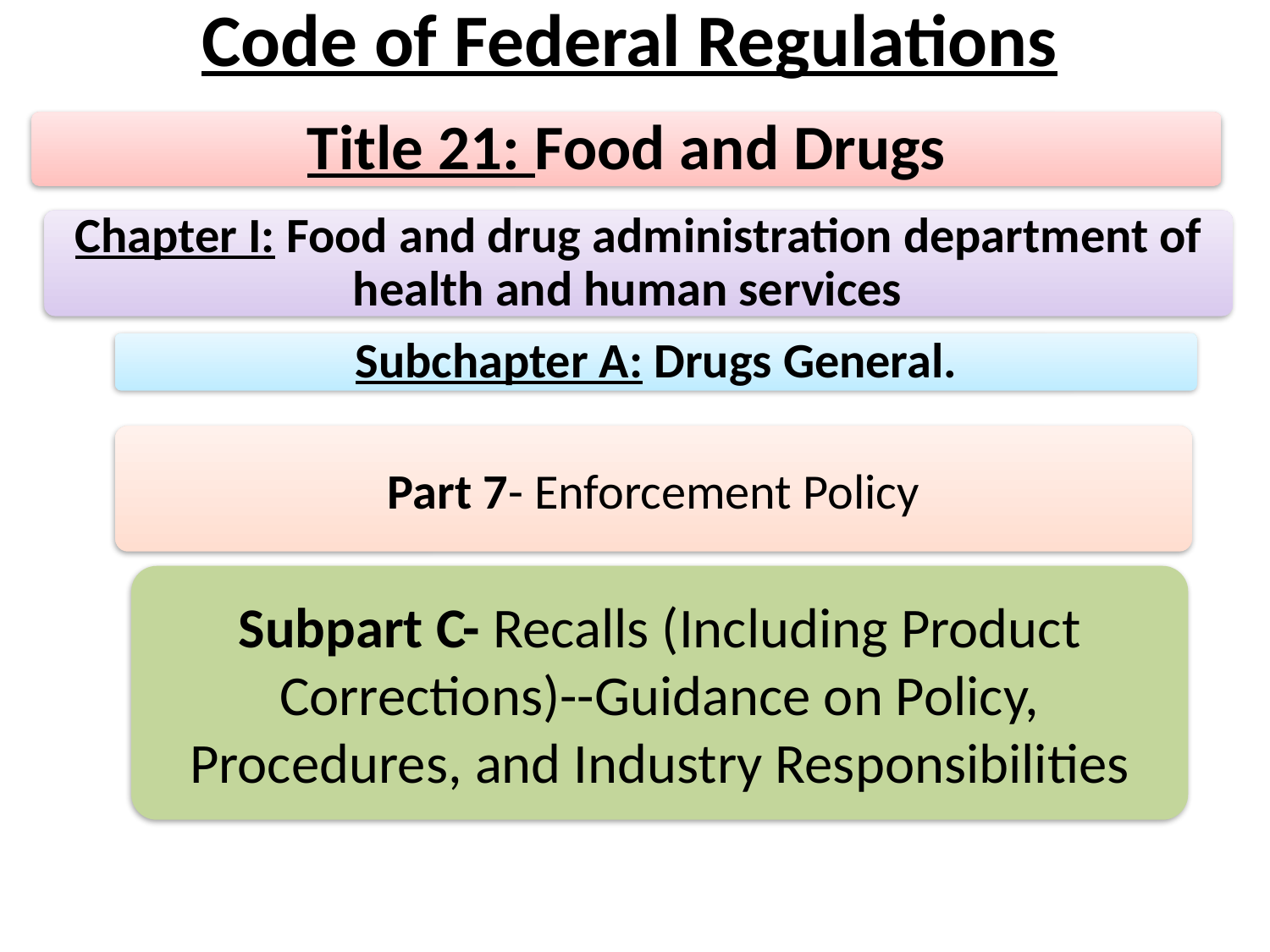

# Code of Federal Regulations

Title 21: Food and Drugs

Chapter I: Food and drug administration department of health and human services

Subchapter A: Drugs General.

Part 7- Enforcement Policy

Subpart C- Recalls (Including Product Corrections)--Guidance on Policy, Procedures, and Industry Responsibilities